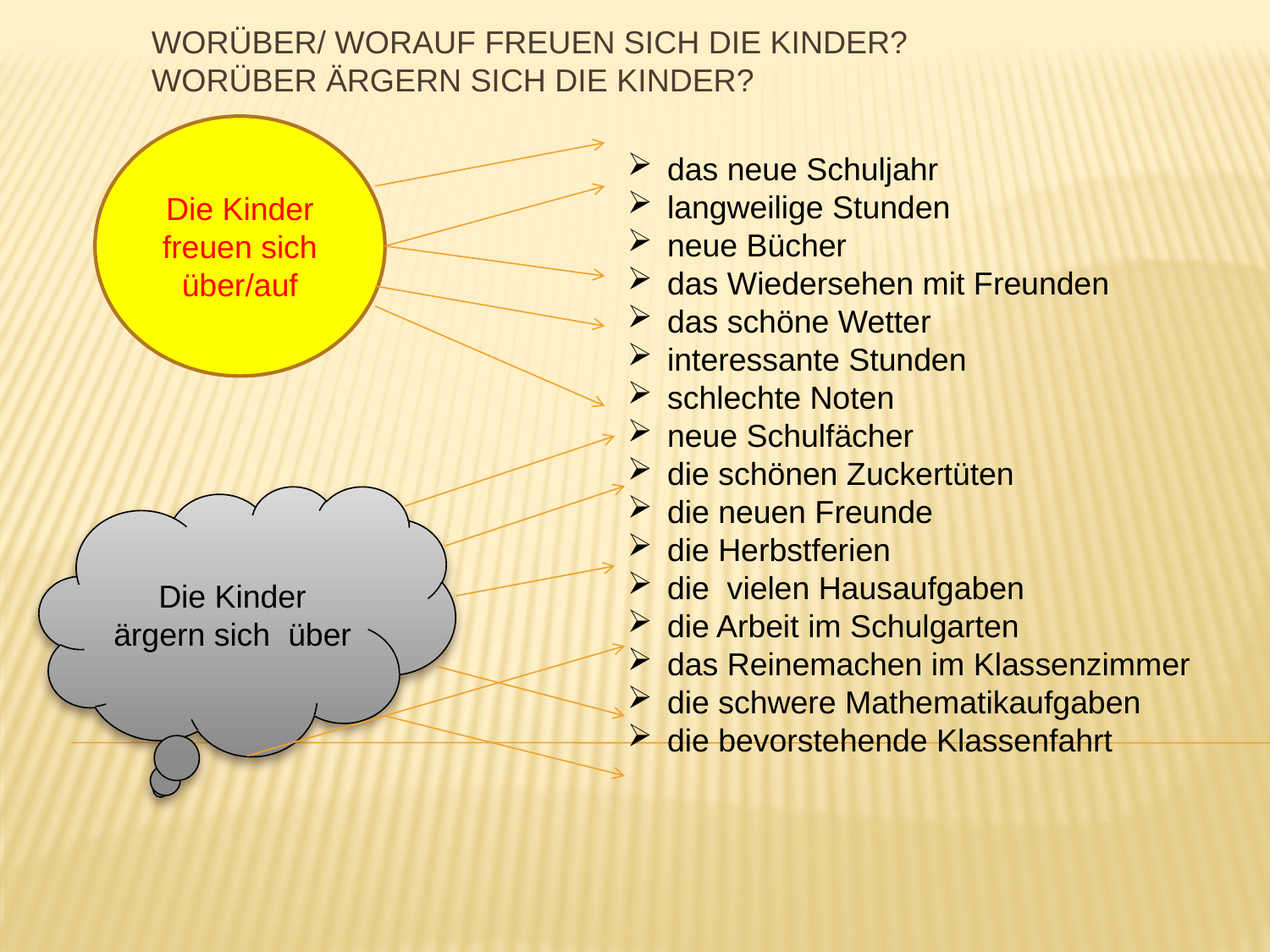

# Worüber/ worauf freuen sich die Kinder? Worüber ärgern sich die Kinder?
Die Kinder freuen sich über/auf
das neue Schuljahr
langweilige Stunden
neue Bücher
das Wiedersehen mit Freunden
das schöne Wetter
interessante Stunden
schlechte Noten
neue Schulfächer
die schönen Zuckertüten
die neuen Freunde
die Herbstferien
die  vielen Hausaufgaben
die Arbeit im Schulgarten
das Reinemachen im Klassenzimmer
die schwere Mathematikaufgaben
die bevorstehende Klassenfahrt
Die Kinder ärgern sich  über